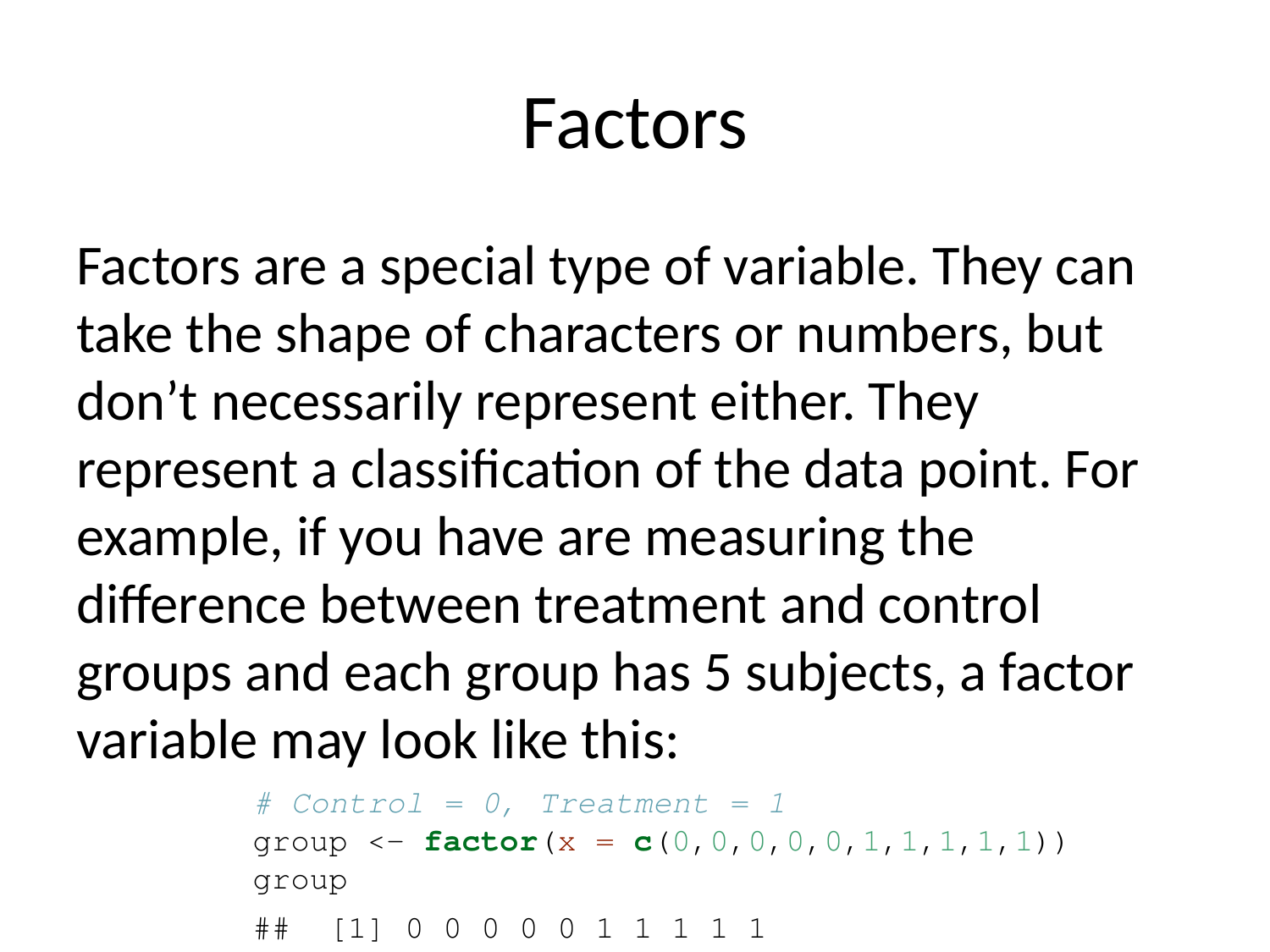

# Factors
Factors are a special type of variable. They can take the shape of characters or numbers, but don’t necessarily represent either. They represent a classification of the data point. For example, if you have are measuring the difference between treatment and control groups and each group has 5 subjects, a factor variable may look like this:
# Control = 0, Treatment = 1 group <- factor(x = c(0,0,0,0,0,1,1,1,1,1)) group
##  [1] 0 0 0 0 0 1 1 1 1 1
## Levels: 0 1